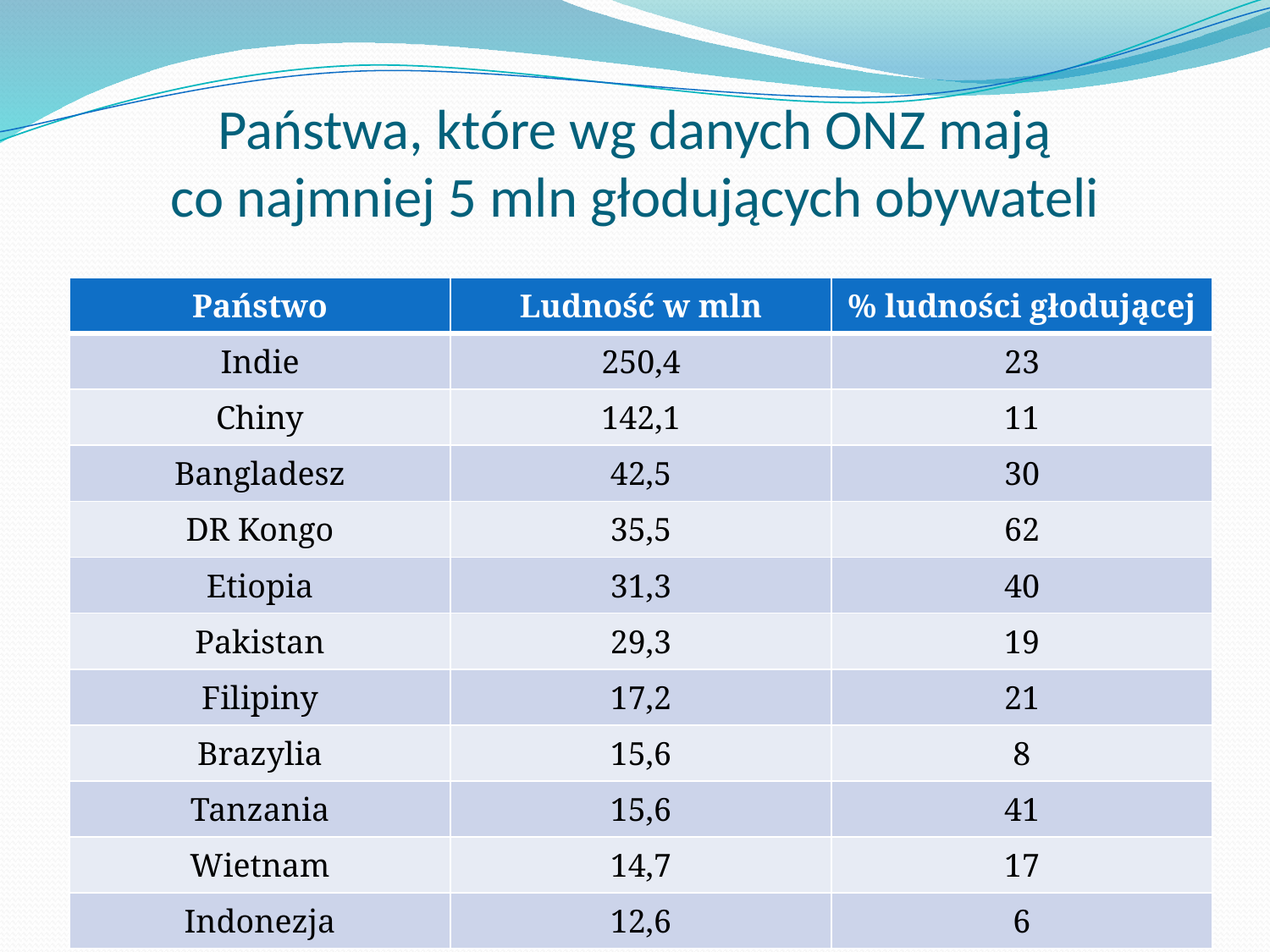

# Państwa, które wg danych ONZ mają co najmniej 5 mln głodujących obywateli
| Państwo | Ludność w mln | % ludności głodującej |
| --- | --- | --- |
| Indie | 250,4 | 23 |
| Chiny | 142,1 | 11 |
| Bangladesz | 42,5 | 30 |
| DR Kongo | 35,5 | 62 |
| Etiopia | 31,3 | 40 |
| Pakistan | 29,3 | 19 |
| Filipiny | 17,2 | 21 |
| Brazylia | 15,6 | 8 |
| Tanzania | 15,6 | 41 |
| Wietnam | 14,7 | 17 |
| Indonezja | 12,6 | 6 |